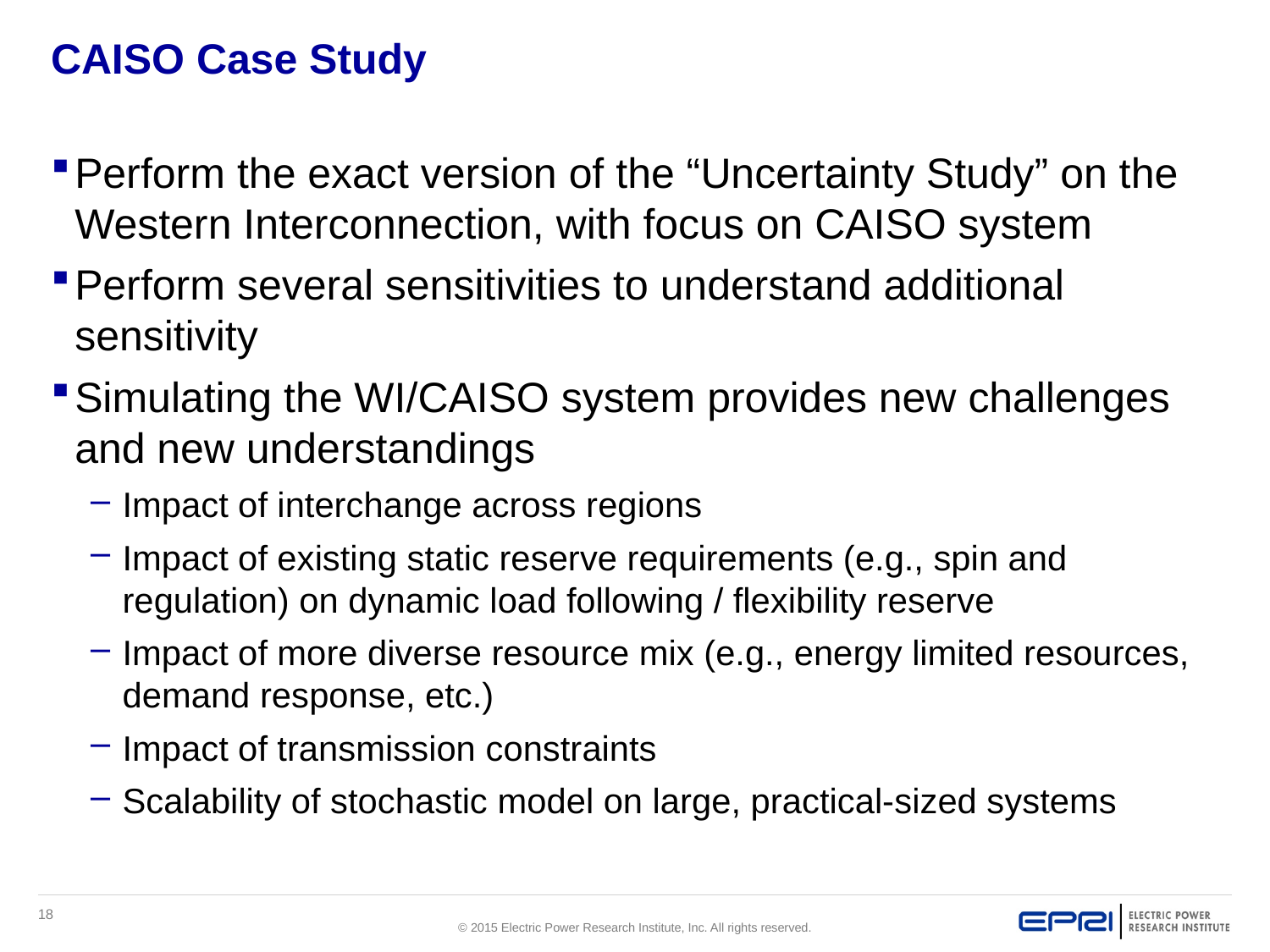

# CAISO Case Study
Perform the exact version of the “Uncertainty Study” on the Western Interconnection, with focus on CAISO system
Perform several sensitivities to understand additional sensitivity
Simulating the WI/CAISO system provides new challenges and new understandings
Impact of interchange across regions
Impact of existing static reserve requirements (e.g., spin and regulation) on dynamic load following / flexibility reserve
Impact of more diverse resource mix (e.g., energy limited resources, demand response, etc.)
Impact of transmission constraints
Scalability of stochastic model on large, practical-sized systems